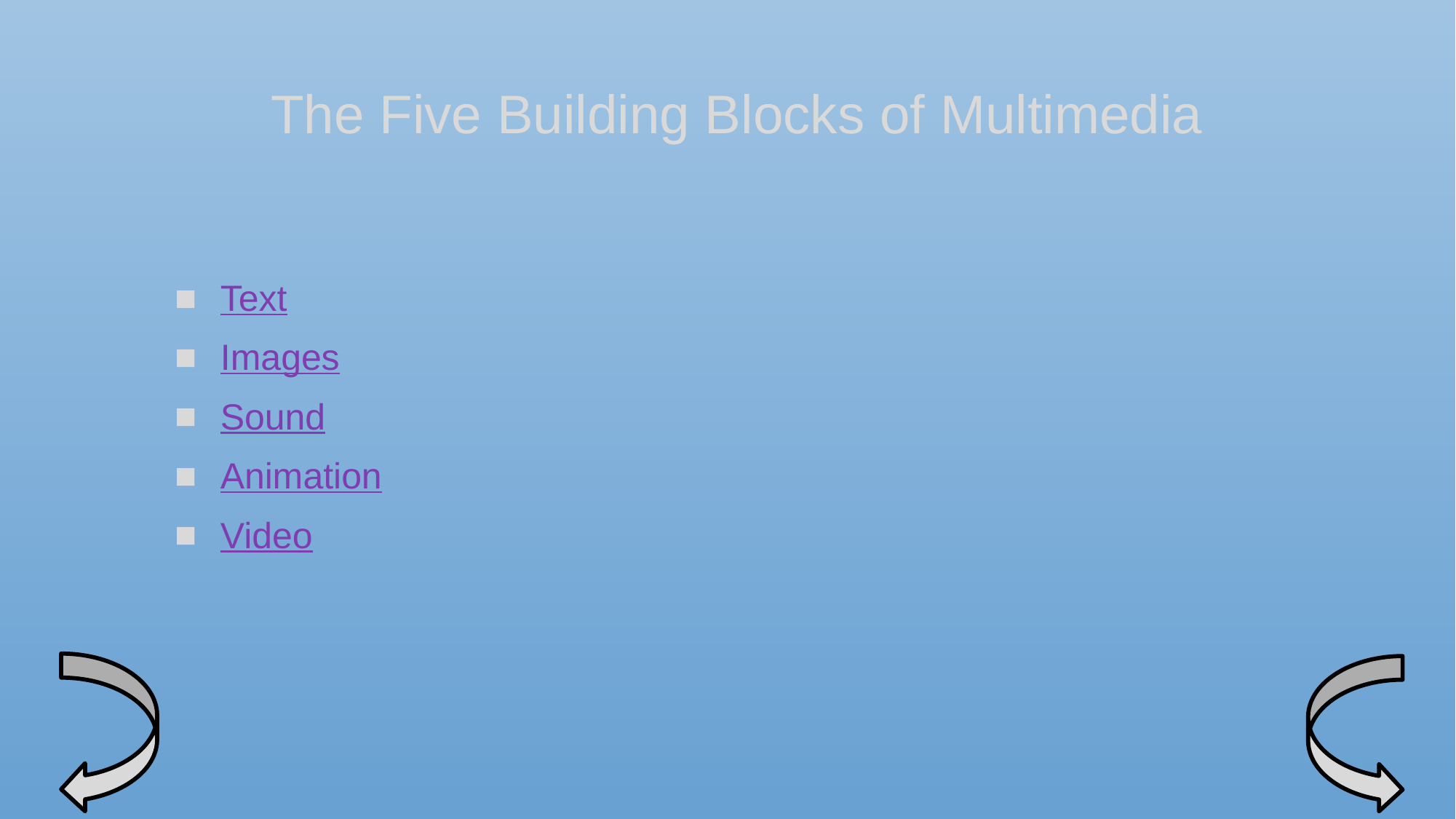

# The Five Building Blocks of Multimedia
Text
Images
Sound
Animation
Video